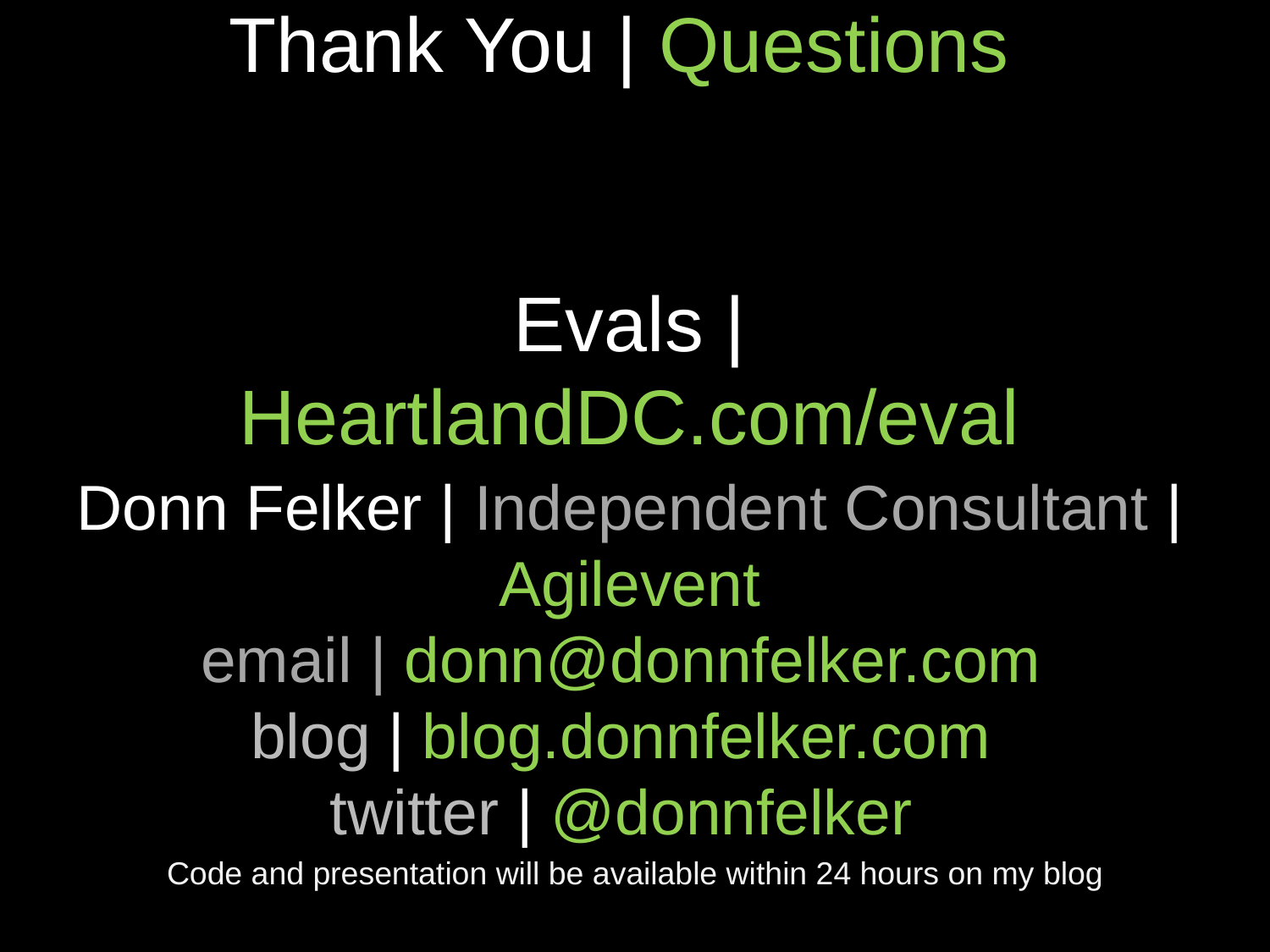

# Thank You | Questions Evals | HeartlandDC.com/eval

Donn Felker | Independent Consultant | Agilevent
email | donn@donnfelker.com
blog | blog.donnfelker.com
twitter | @donnfelker

Code and presentation will be available within 24 hours on my blog